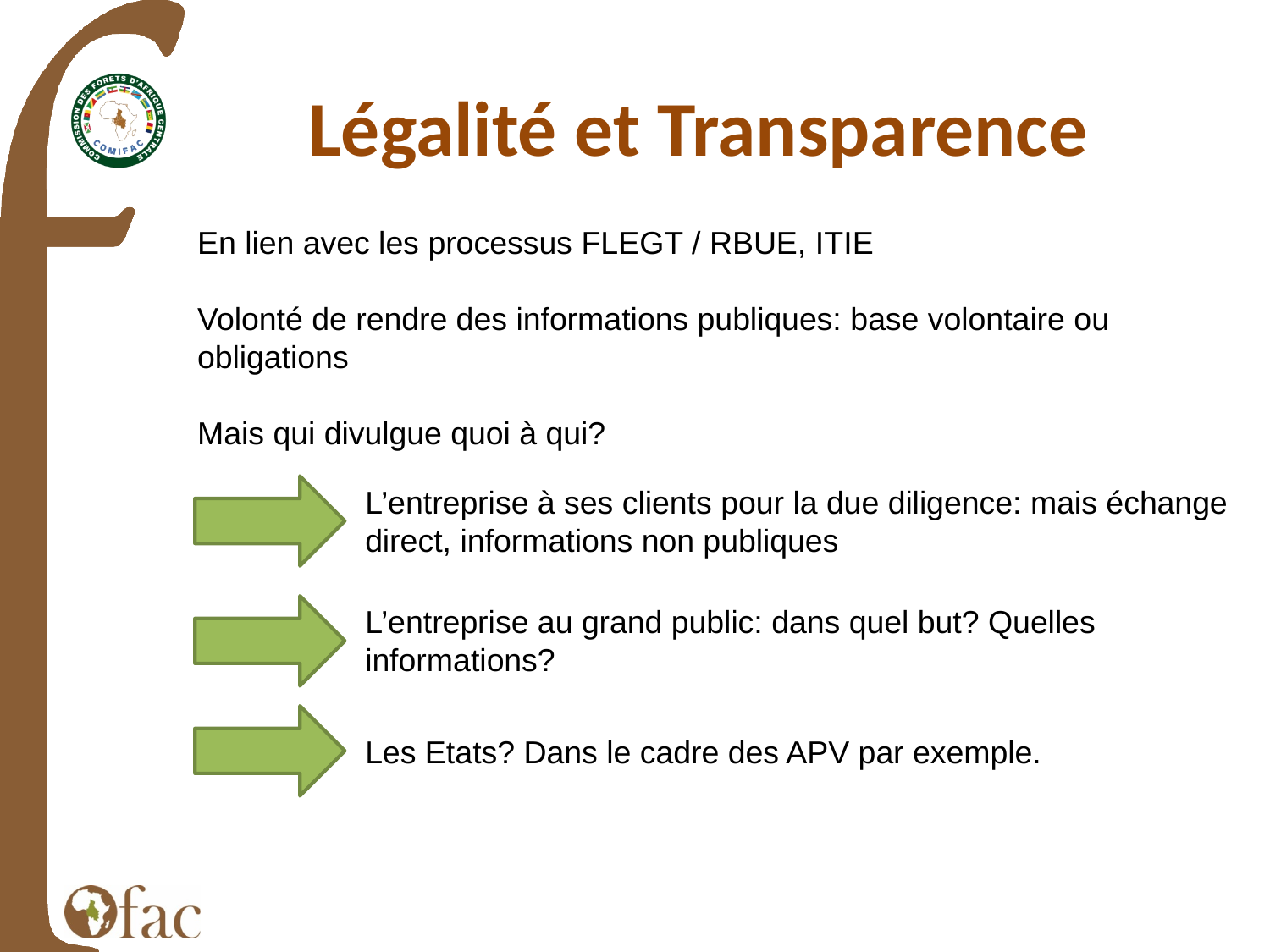

Légalité et Transparence

En lien avec les processus FLEGT / RBUE, ITIE

Volonté de rendre des informations publiques: base volontaire ou obligations

Mais qui divulgue quoi à qui?

L’entreprise à ses clients pour la due diligence: mais échange direct, informations non publiques

L’entreprise au grand public: dans quel but? Quelles informations?

Les Etats? Dans le cadre des APV par exemple.